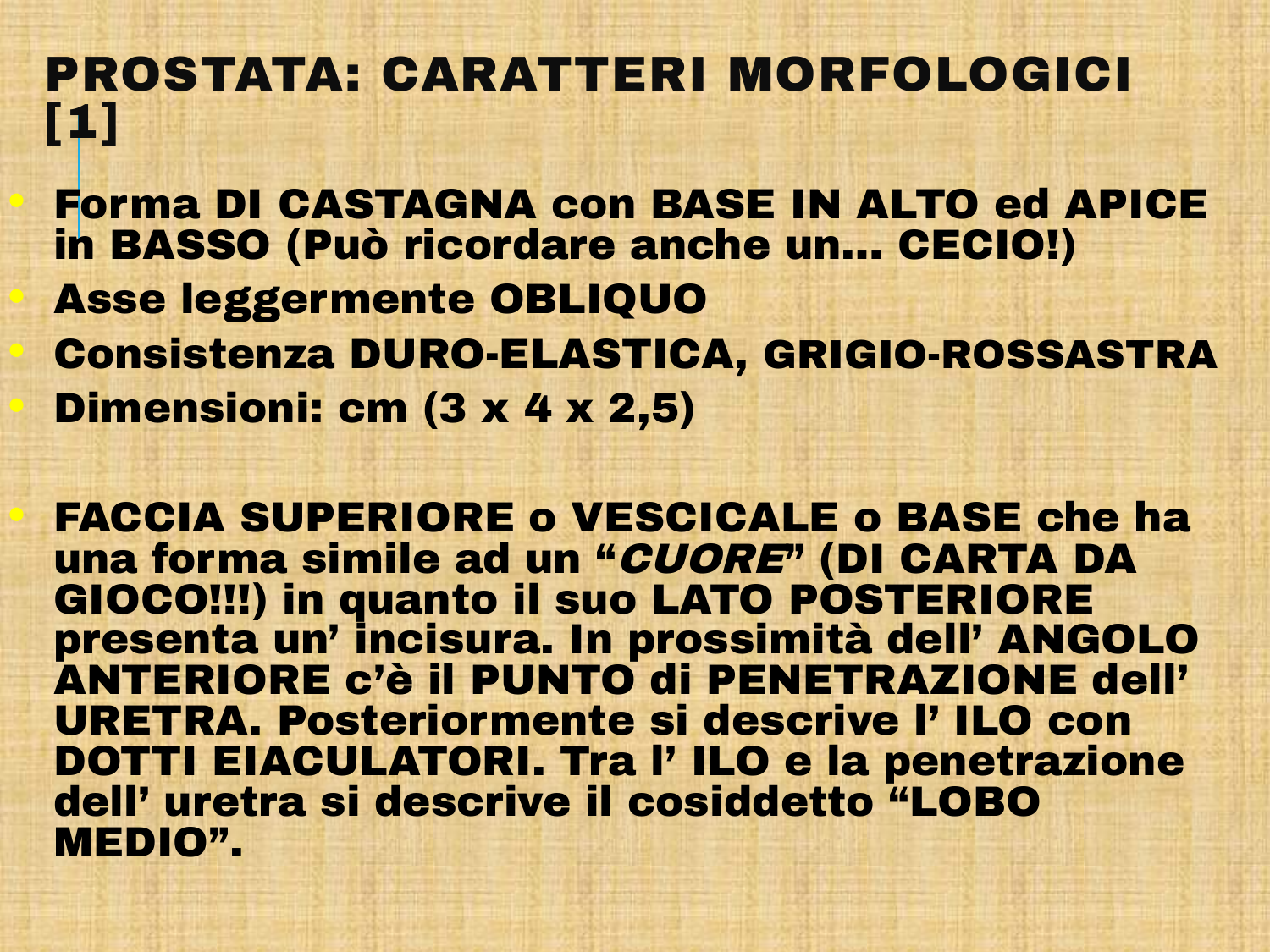

# PROSTATA: CARATTERI MORFOLOGICI [1]
Forma DI CASTAGNA con BASE IN ALTO ed APICE in BASSO (Può ricordare anche un… CECIO!)
Asse leggermente OBLIQUO
Consistenza DURO-ELASTICA, GRIGIO-ROSSASTRA
Dimensioni: cm (3 x 4 x 2,5)

FACCIA SUPERIORE o VESCICALE o BASE che ha una forma simile ad un “CUORE” (DI CARTA DA GIOCO!!!) in quanto il suo LATO POSTERIORE presenta un’ incisura. In prossimità dell’ ANGOLO ANTERIORE c’è il PUNTO di PENETRAZIONE dell’ URETRA. Posteriormente si descrive l’ ILO con DOTTI EIACULATORI. Tra l’ ILO e la penetrazione dell’ uretra si descrive il cosiddetto “LOBO MEDIO”.